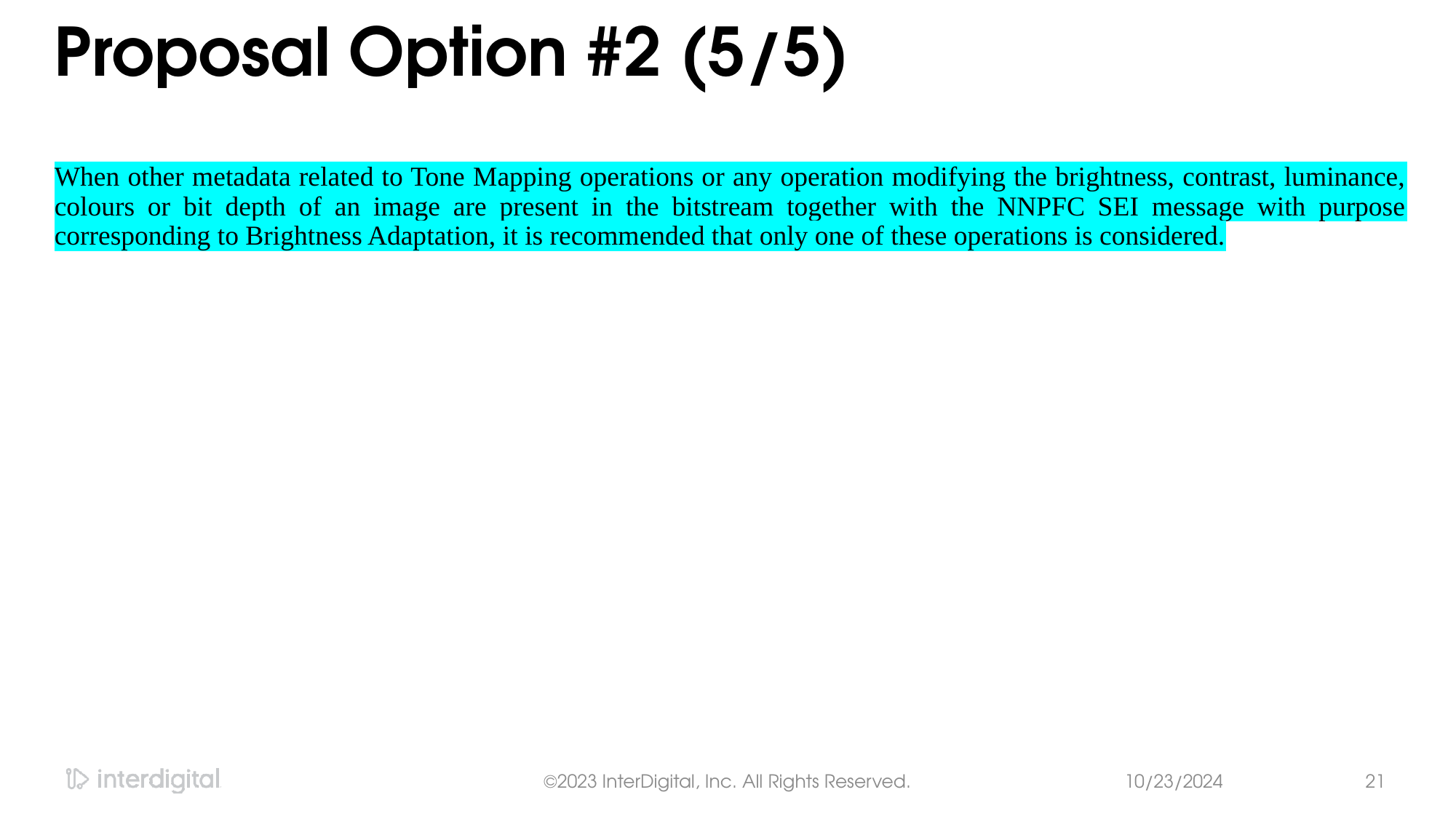

# Proposal Option #2 (5/5)
When other metadata related to Tone Mapping operations or any operation modifying the brightness, contrast, luminance, colours or bit depth of an image are present in the bitstream together with the NNPFC SEI message with purpose corresponding to Brightness Adaptation, it is recommended that only one of these operations is considered.
©2023 InterDigital, Inc. All Rights Reserved.
10/23/2024
21